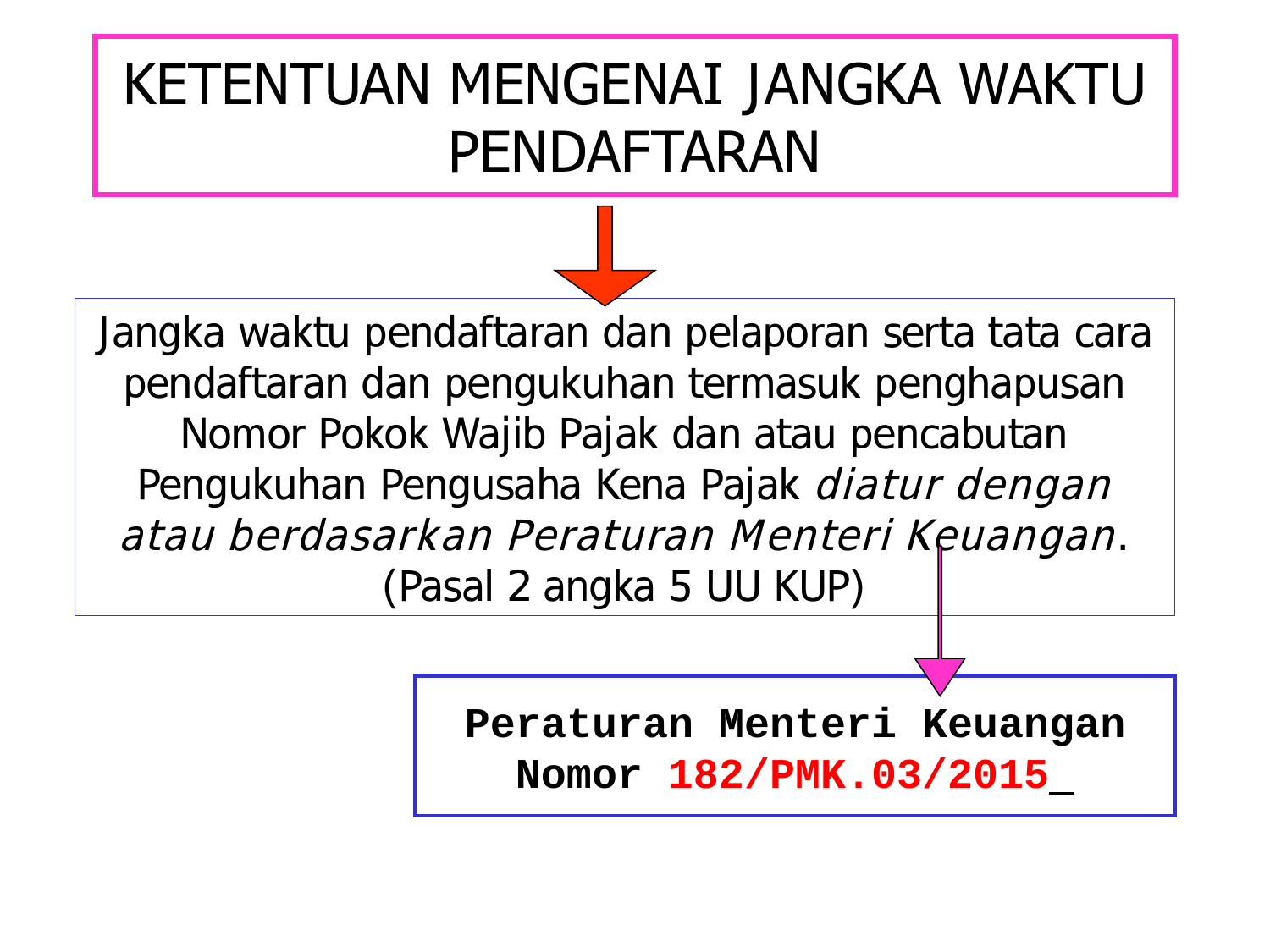

# KETENTUAN MENGENAI JANGKA WAKTU PENDAFTARAN

Jangka waktu pendaftaran dan pelaporan serta tata cara pendaftaran dan pengukuhan termasuk penghapusan Nomor Pokok Wajib Pajak dan atau pencabutan Pengukuhan Pengusaha Kena Pajak diatur dengan atau berdasarkan Peraturan Menteri Keuangan.
(Pasal 2 angka 5 UU KUP)

Peraturan Menteri Keuangan Nomor 182/PMK.03/2015